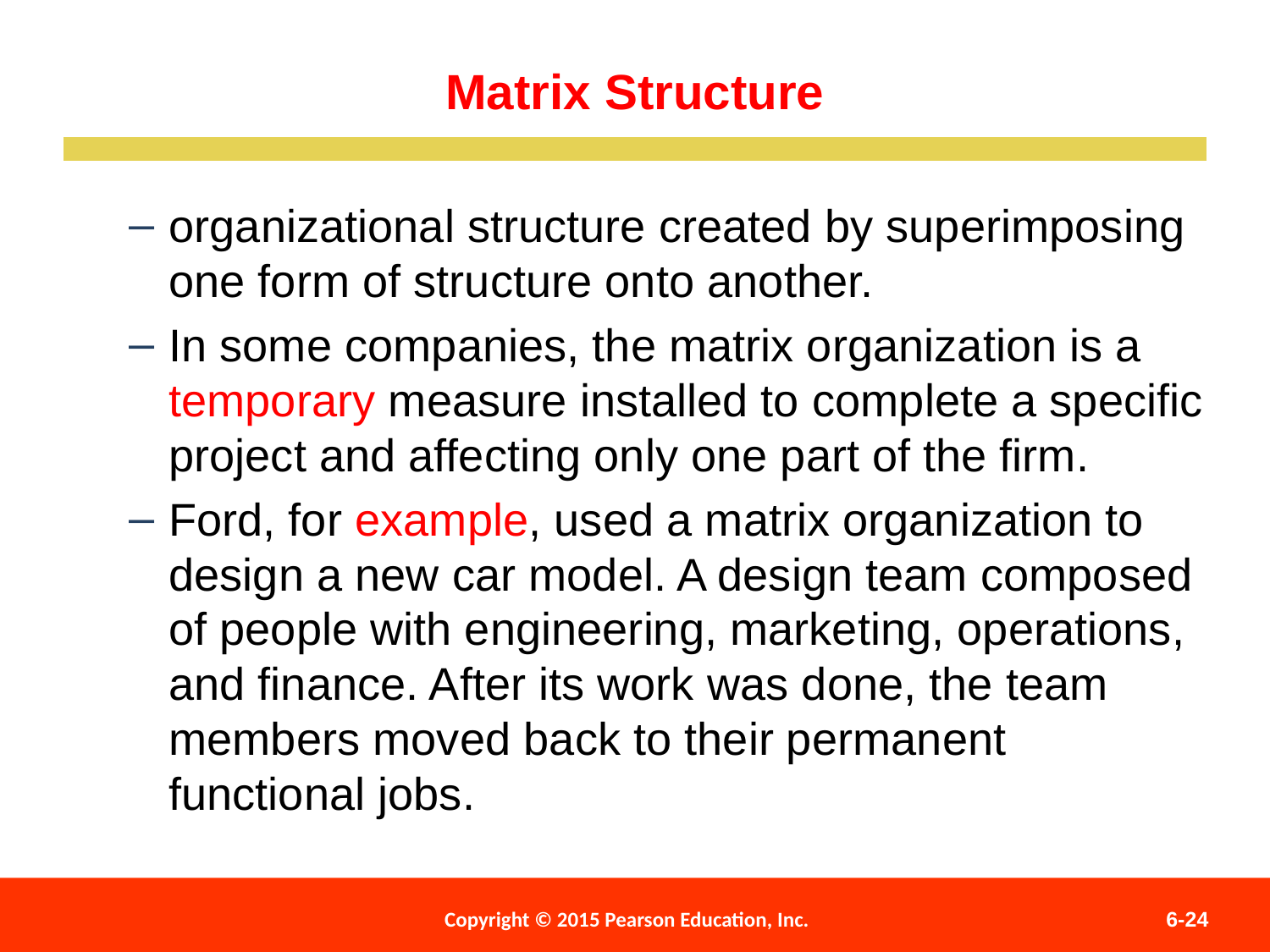

Matrix Structure
organizational structure created by superimposing one form of structure onto another.
In some companies, the matrix organization is a temporary measure installed to complete a specific project and affecting only one part of the firm.
Ford, for example, used a matrix organization to design a new car model. A design team composed of people with engineering, marketing, operations, and finance. After its work was done, the team members moved back to their permanent functional jobs.